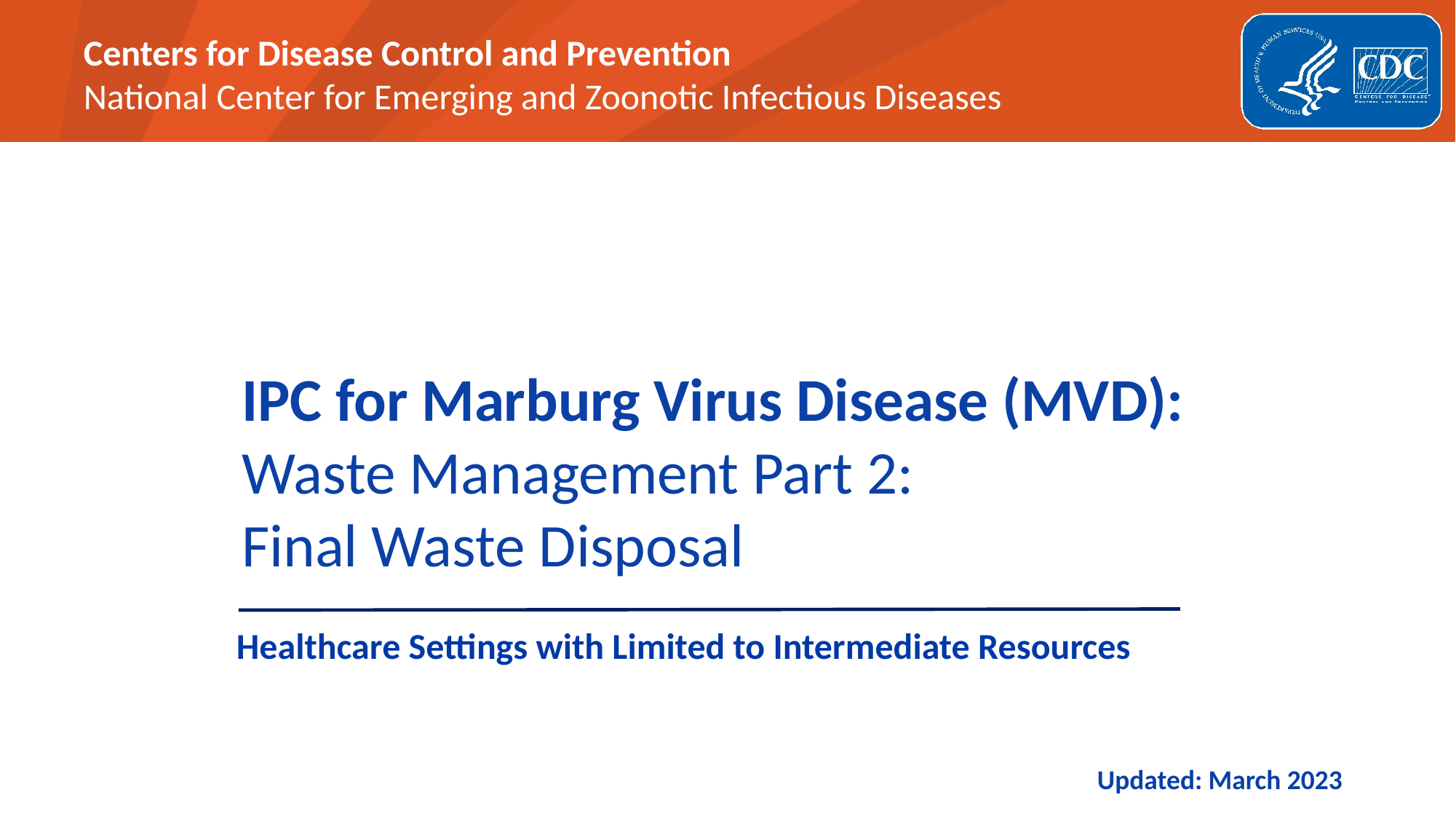

# IPC for Marburg Virus Disease (MVD): Waste Management Part 2: Final Waste Disposal
Healthcare Settings with Limited to Intermediate Resources
Updated: March 2023